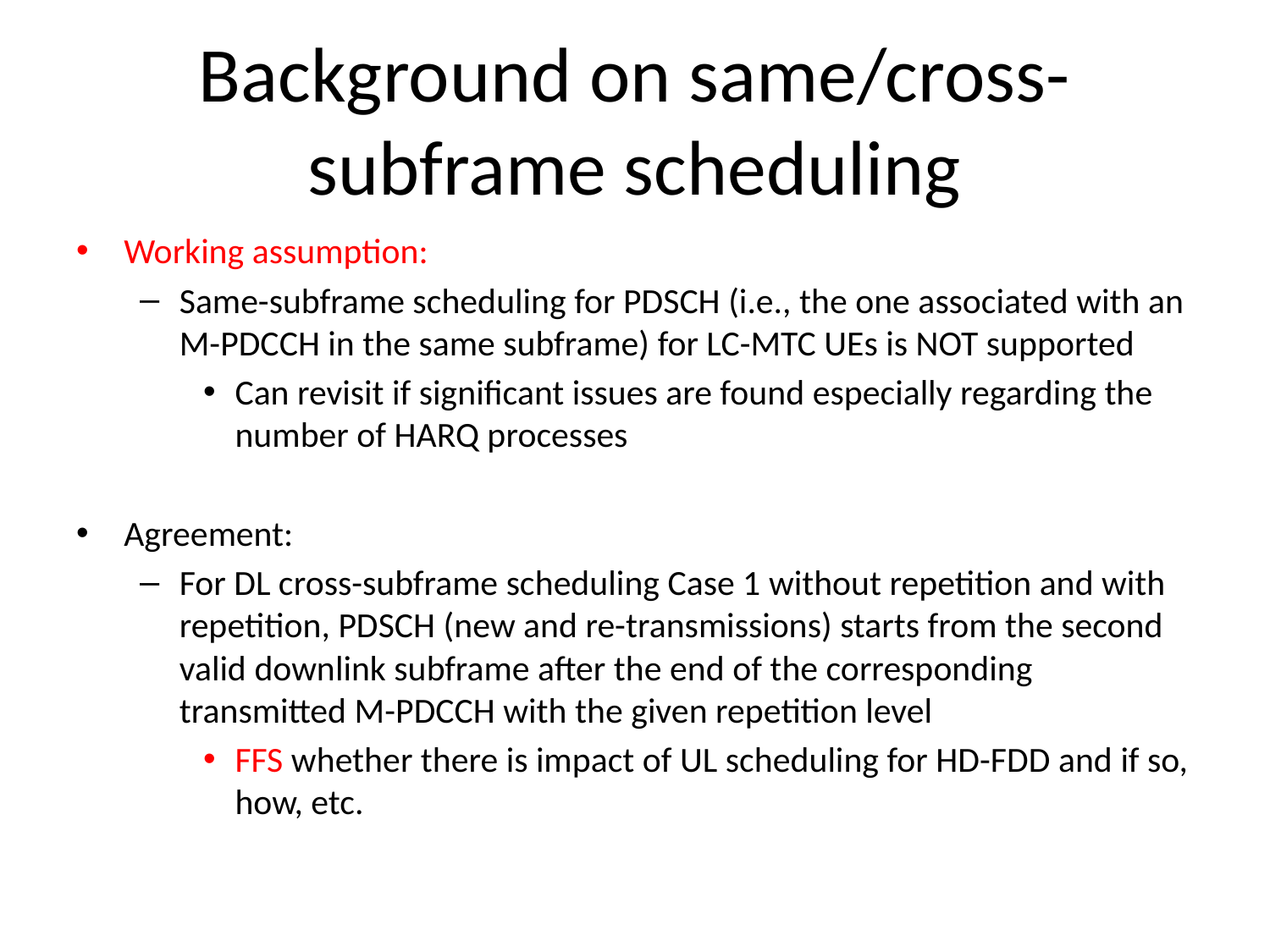

# Background on same/cross-subframe scheduling
Working assumption:
Same-subframe scheduling for PDSCH (i.e., the one associated with an M-PDCCH in the same subframe) for LC-MTC UEs is NOT supported
Can revisit if significant issues are found especially regarding the number of HARQ processes

Agreement:
For DL cross-subframe scheduling Case 1 without repetition and with repetition, PDSCH (new and re-transmissions) starts from the second valid downlink subframe after the end of the corresponding transmitted M-PDCCH with the given repetition level
FFS whether there is impact of UL scheduling for HD-FDD and if so, how, etc.